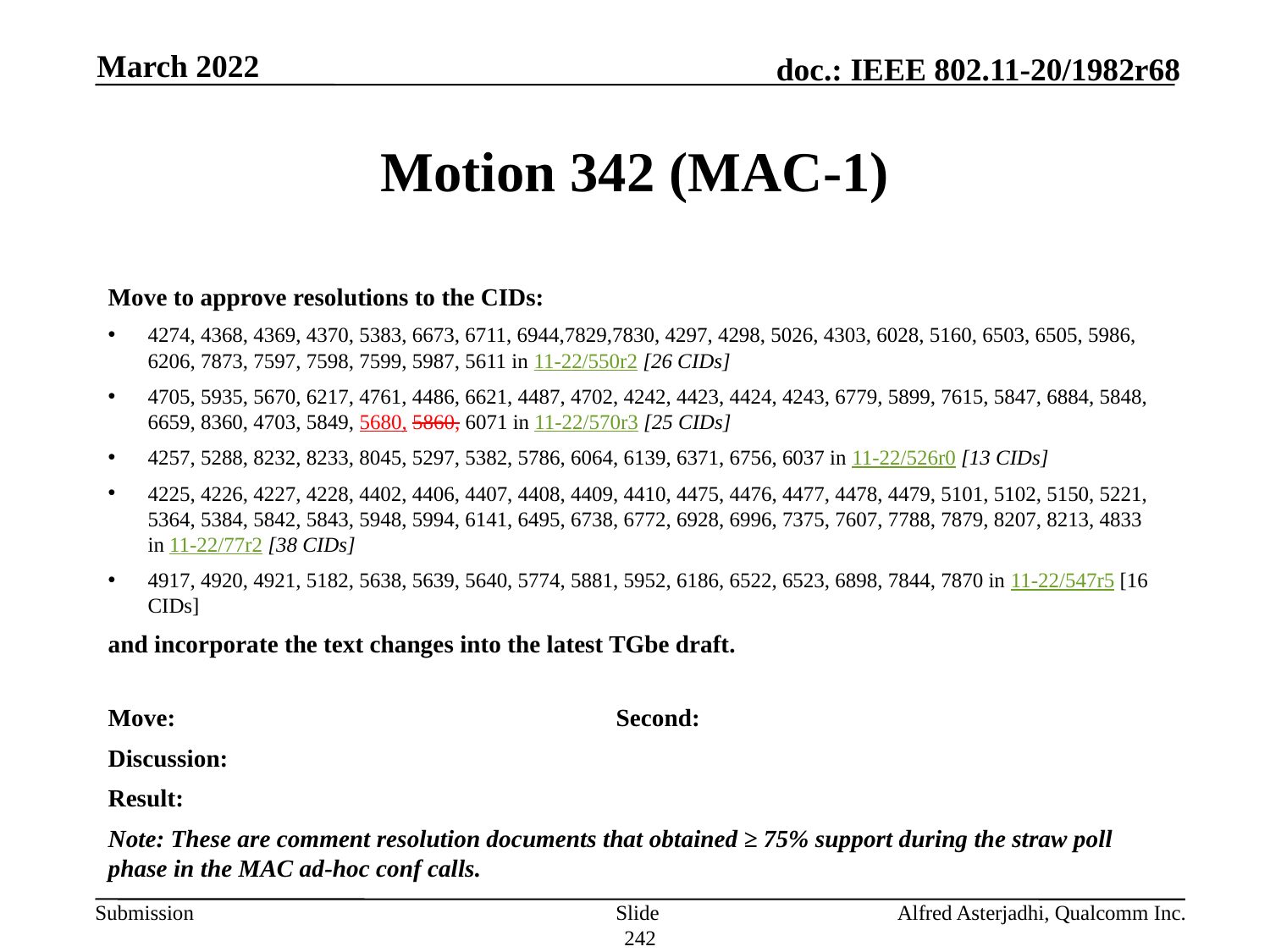

March 2022
# Motion 342 (MAC-1)
Move to approve resolutions to the CIDs:
4274, 4368, 4369, 4370, 5383, 6673, 6711, 6944,7829,7830, 4297, 4298, 5026, 4303, 6028, 5160, 6503, 6505, 5986, 6206, 7873, 7597, 7598, 7599, 5987, 5611 in 11-22/550r2 [26 CIDs]
4705, 5935, 5670, 6217, 4761, 4486, 6621, 4487, 4702, 4242, 4423, 4424, 4243, 6779, 5899, 7615, 5847, 6884, 5848, 6659, 8360, 4703, 5849, 5680, 5860, 6071 in 11-22/570r3 [25 CIDs]
4257, 5288, 8232, 8233, 8045, 5297, 5382, 5786, 6064, 6139, 6371, 6756, 6037 in 11-22/526r0 [13 CIDs]
4225, 4226, 4227, 4228, 4402, 4406, 4407, 4408, 4409, 4410, 4475, 4476, 4477, 4478, 4479, 5101, 5102, 5150, 5221, 5364, 5384, 5842, 5843, 5948, 5994, 6141, 6495, 6738, 6772, 6928, 6996, 7375, 7607, 7788, 7879, 8207, 8213, 4833 in 11-22/77r2 [38 CIDs]
4917, 4920, 4921, 5182, 5638, 5639, 5640, 5774, 5881, 5952, 6186, 6522, 6523, 6898, 7844, 7870 in 11-22/547r5 [16 CIDs]
and incorporate the text changes into the latest TGbe draft.

Move: 				Second:
Discussion:
Result:
Note: These are comment resolution documents that obtained ≥ 75% support during the straw poll phase in the MAC ad-hoc conf calls.

Slide 242
Alfred Asterjadhi, Qualcomm Inc.